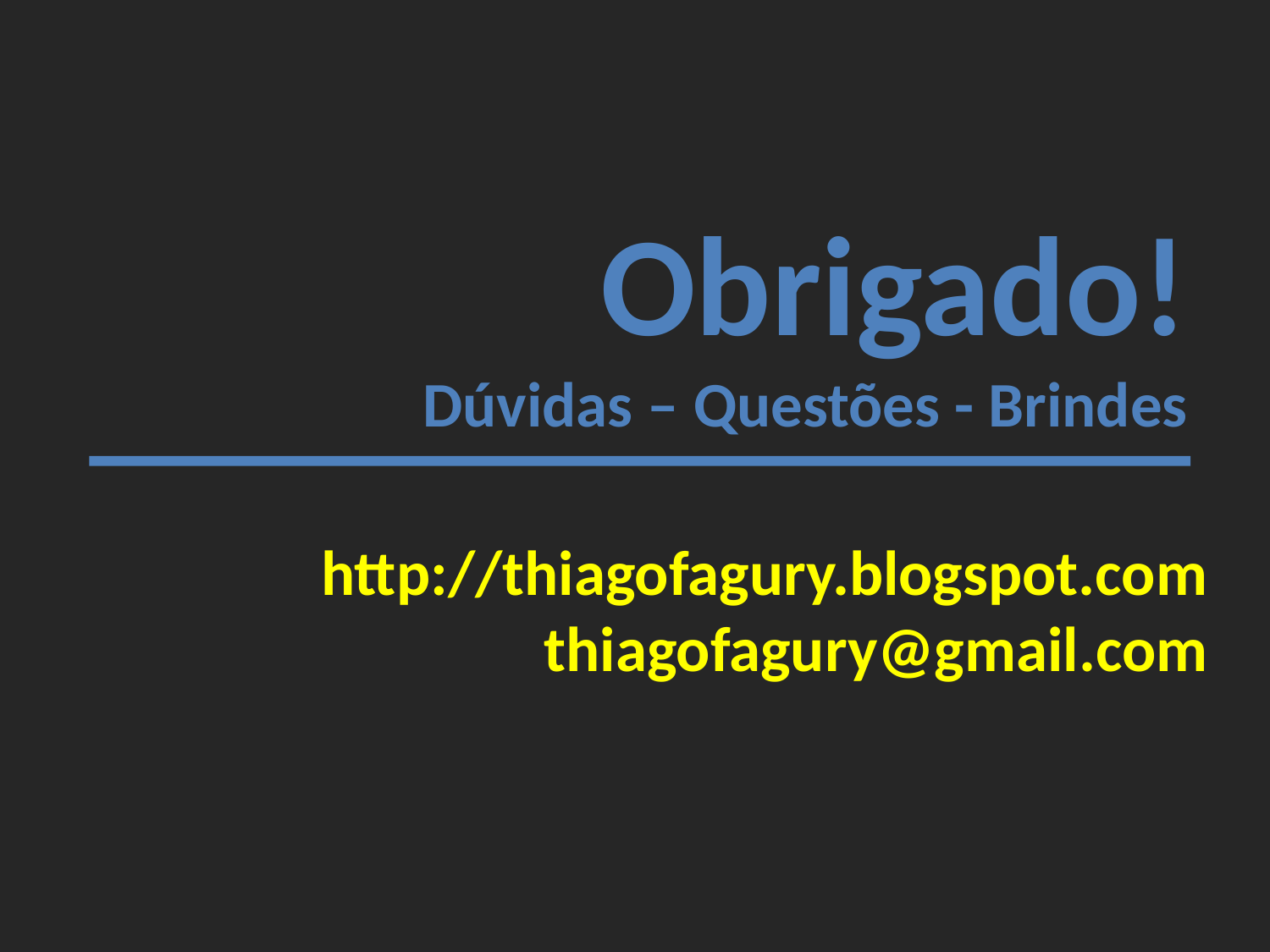

Obrigado!
Dúvidas – Questões - Brindes

http://thiagofagury.blogspot.com
thiagofagury@gmail.com